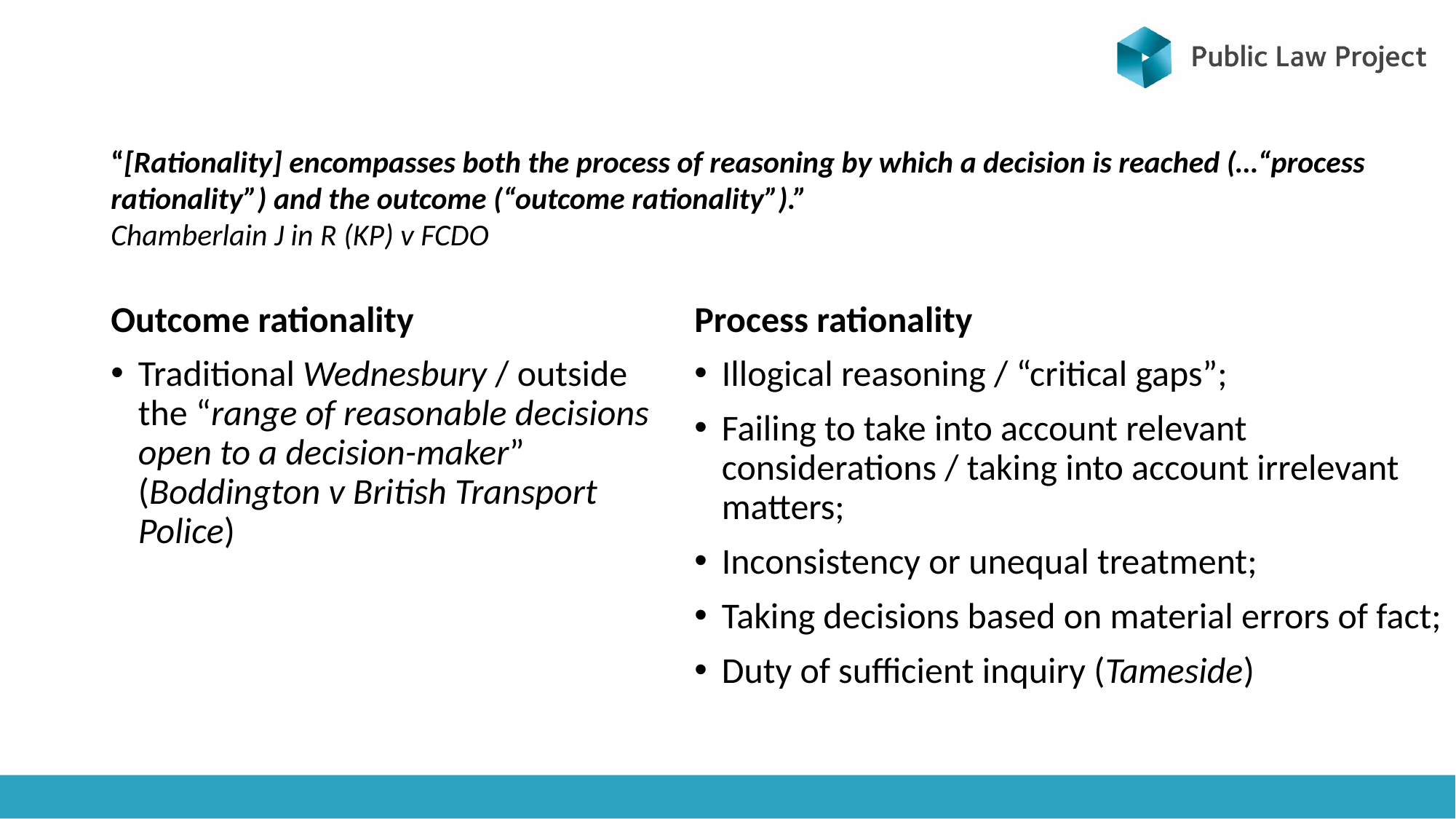

“[Rationality] encompasses both the process of reasoning by which a decision is reached (…“process rationality”) and the outcome (“outcome rationality”).”
Chamberlain J in R (KP) v FCDO
Outcome rationality
Traditional Wednesbury / outside the “range of reasonable decisions open to a decision-maker” (Boddington v British Transport Police)
Process rationality
Illogical reasoning / “critical gaps”;
Failing to take into account relevant considerations / taking into account irrelevant matters;
Inconsistency or unequal treatment;
Taking decisions based on material errors of fact;
Duty of sufficient inquiry (Tameside)